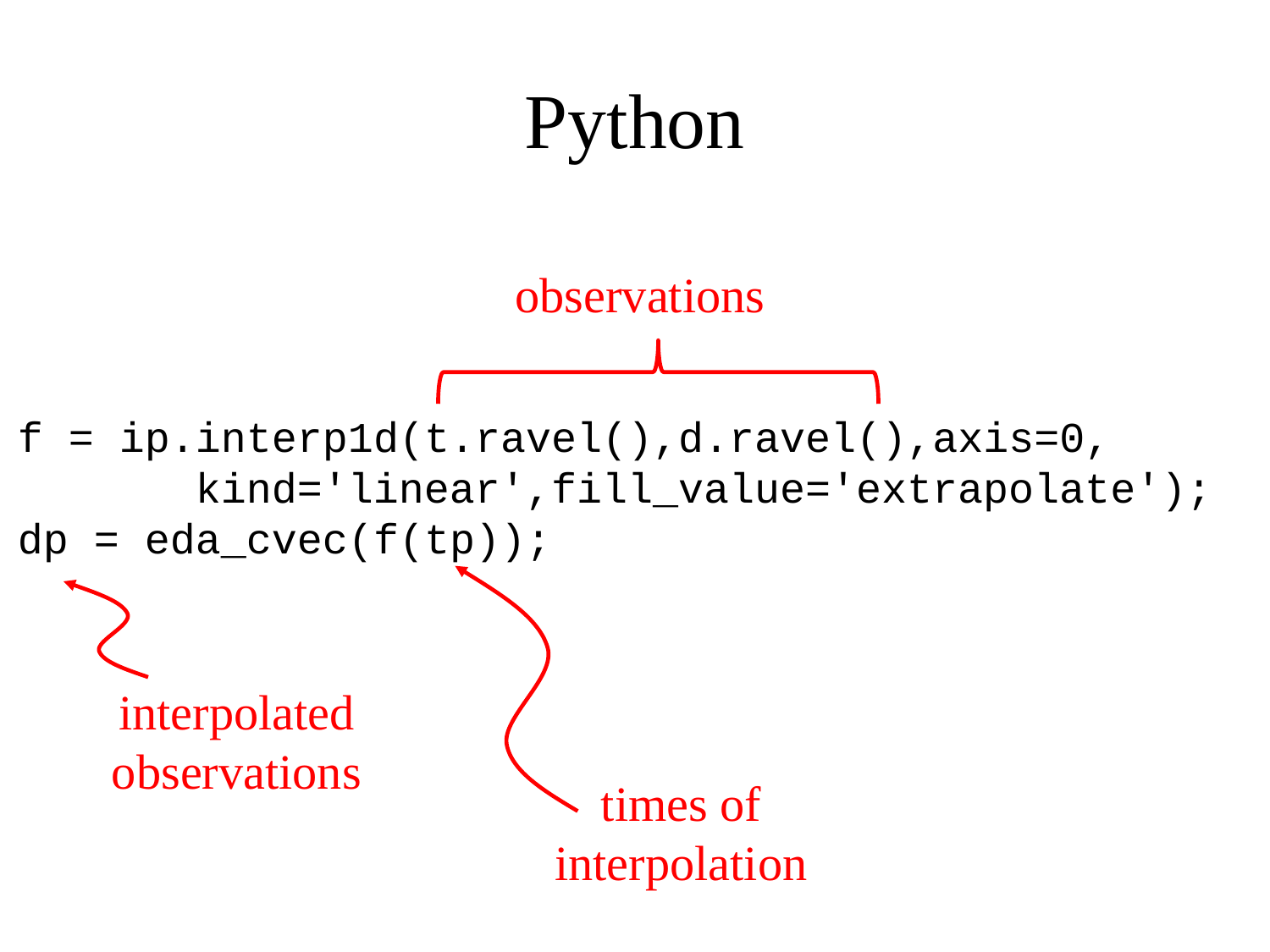

# Python

observations
f = ip.interp1d(t.ravel(),d.ravel(),axis=0,
       kind='linear',fill_value='extrapolate');
dp = eda_cvec(f(tp));

interpolated observations
times of interpolation